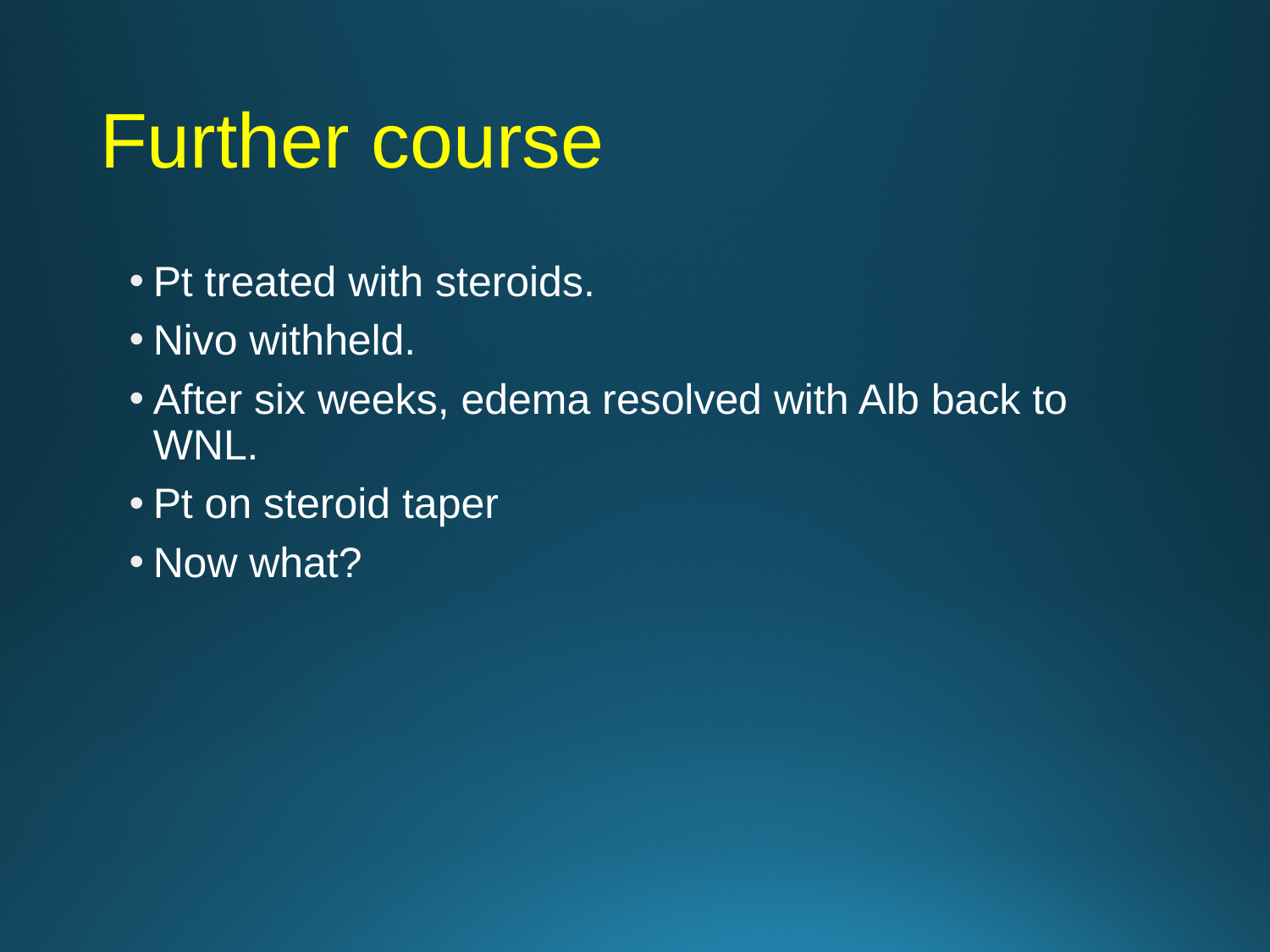

# Further course
Pt treated with steroids.
Nivo withheld.
After six weeks, edema resolved with Alb back to WNL.
Pt on steroid taper
Now what?